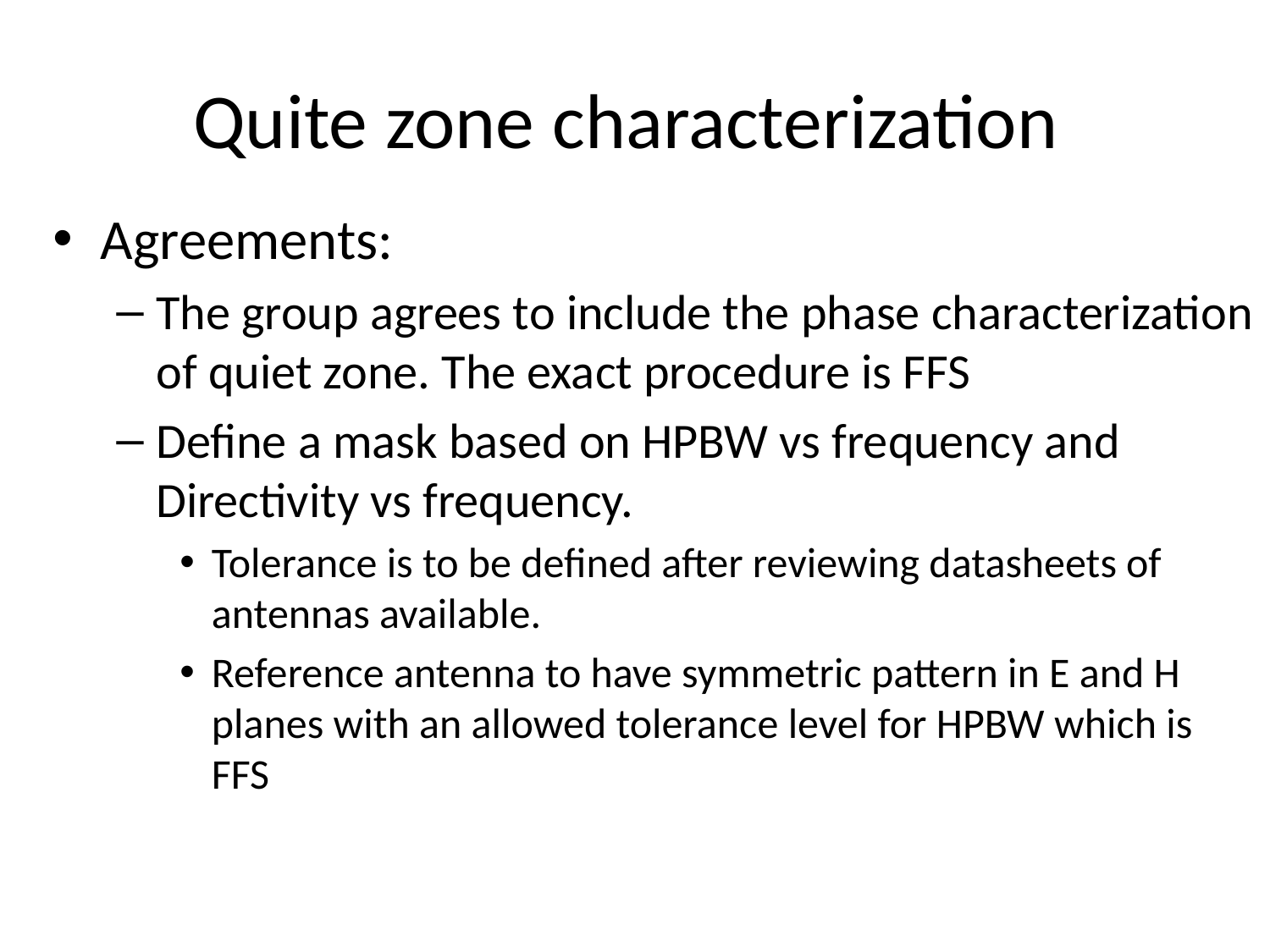

# Quite zone characterization
Agreements:
The group agrees to include the phase characterization of quiet zone. The exact procedure is FFS
Define a mask based on HPBW vs frequency and Directivity vs frequency.
Tolerance is to be defined after reviewing datasheets of antennas available.
Reference antenna to have symmetric pattern in E and H planes with an allowed tolerance level for HPBW which is FFS